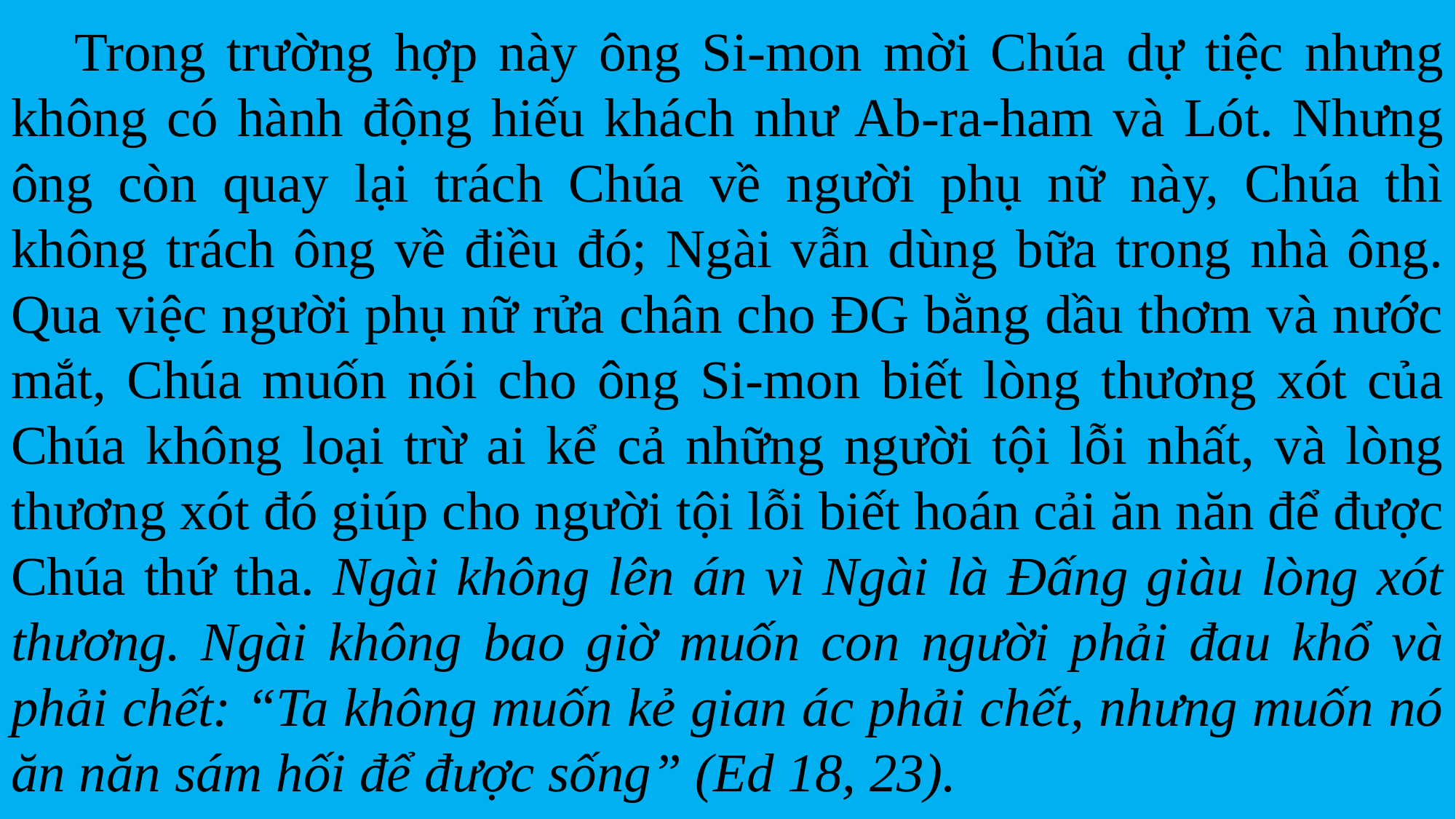

Trong trường hợp này ông Si-mon mời Chúa dự tiệc nhưng không có hành động hiếu khách như Ab-ra-ham và Lót. Nhưng ông còn quay lại trách Chúa về người phụ nữ này, Chúa thì không trách ông về điều đó; Ngài vẫn dùng bữa trong nhà ông. Qua việc người phụ nữ rửa chân cho ĐG bằng dầu thơm và nước mắt, Chúa muốn nói cho ông Si-mon biết lòng thương xót của Chúa không loại trừ ai kể cả những người tội lỗi nhất, và lòng thương xót đó giúp cho người tội lỗi biết hoán cải ăn năn để được Chúa thứ tha. Ngài không lên án vì Ngài là Đấng giàu lòng xót thương. Ngài không bao giờ muốn con người phải đau khổ và phải chết: “Ta không muốn kẻ gian ác phải chết, nhưng muốn nó ăn năn sám hối để được sống” (Ed 18, 23).